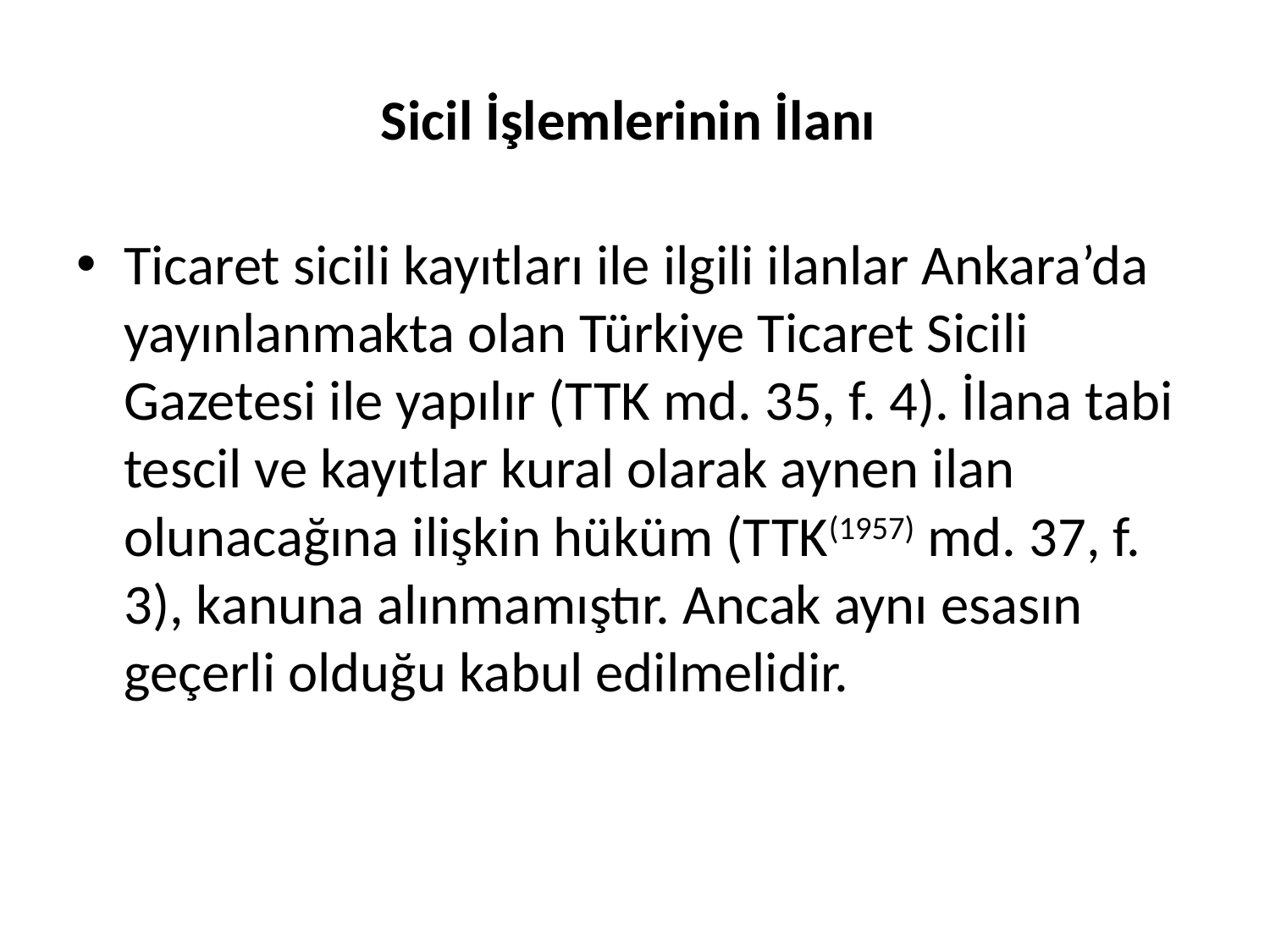

# Sicil İşlemlerinin İlanı
Ticaret sicili kayıtları ile ilgili ilanlar Ankara’da yayınlanmakta olan Türkiye Ticaret Sicili Gazetesi ile yapılır (TTK md. 35, f. 4). İlana tabi tescil ve kayıtlar kural olarak aynen ilan olunacağına ilişkin hüküm (TTK(1957) md. 37, f. 3), kanuna alınmamıştır. Ancak aynı esasın geçerli olduğu kabul edilmelidir.